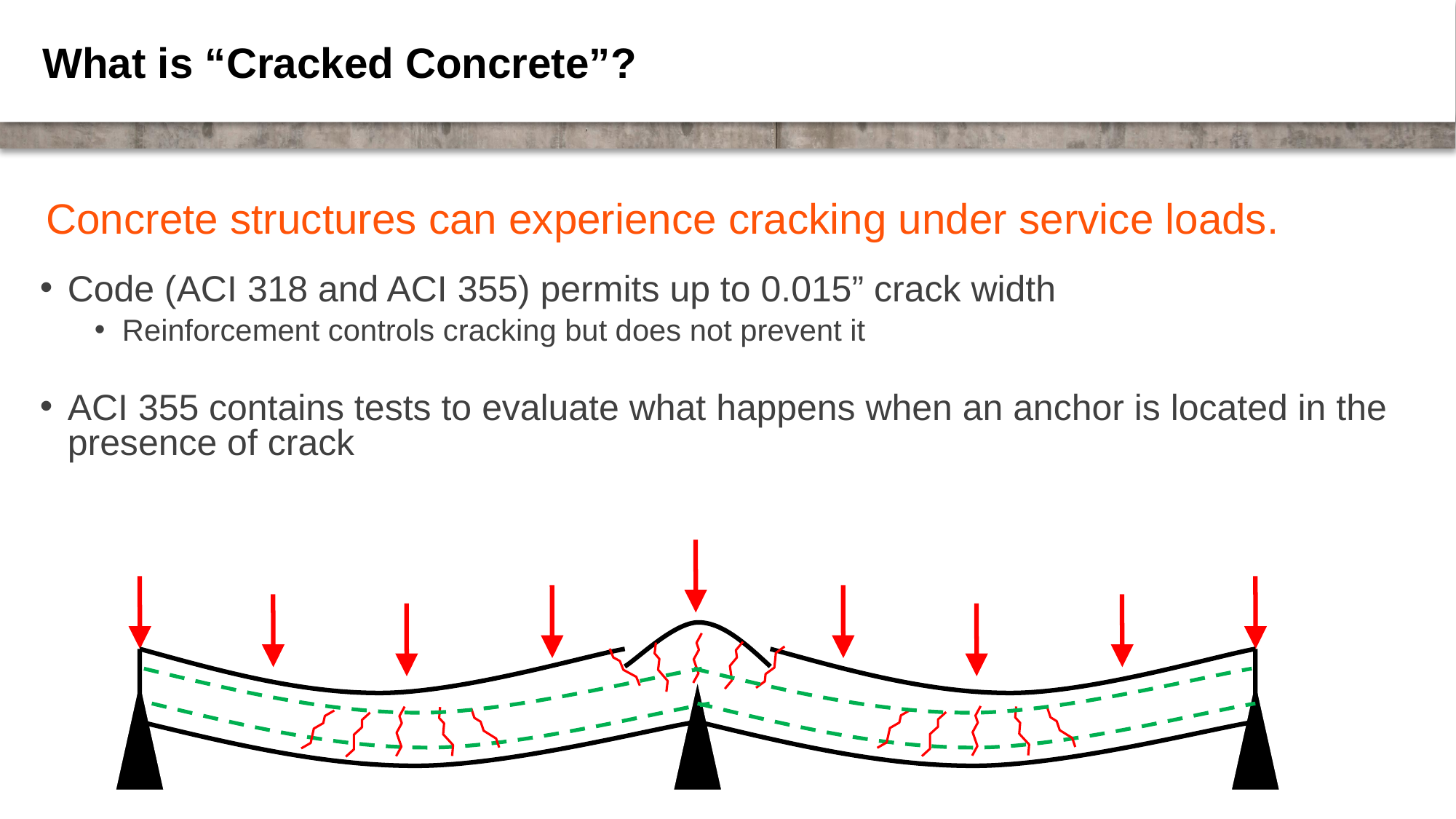

# What is “Cracked Concrete”?
Concrete structures can experience cracking under service loads.
Code (ACI 318 and ACI 355) permits up to 0.015” crack width
Reinforcement controls cracking but does not prevent it
ACI 355 contains tests to evaluate what happens when an anchor is located in the presence of crack